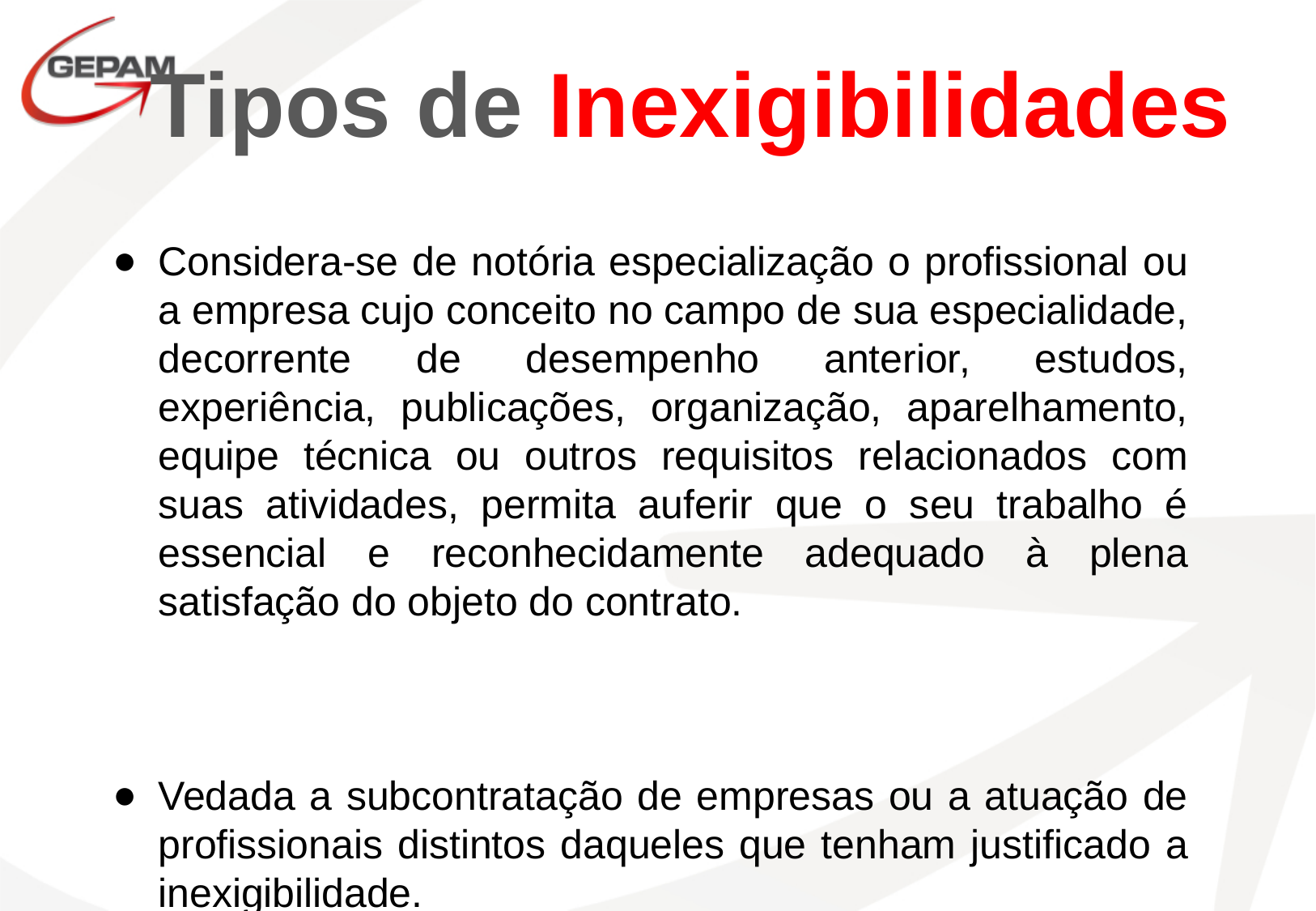

# Tipos de Inexigibilidades
Considera-se de notória especialização o profissional ou a empresa cujo conceito no campo de sua especialidade, decorrente de desempenho anterior, estudos, experiência, publicações, organização, aparelhamento, equipe técnica ou outros requisitos relacionados com suas atividades, permita auferir que o seu trabalho é essencial e reconhecidamente adequado à plena satisfação do objeto do contrato.

Vedada a subcontratação de empresas ou a atuação de profissionais distintos daqueles que tenham justificado a inexigibilidade.